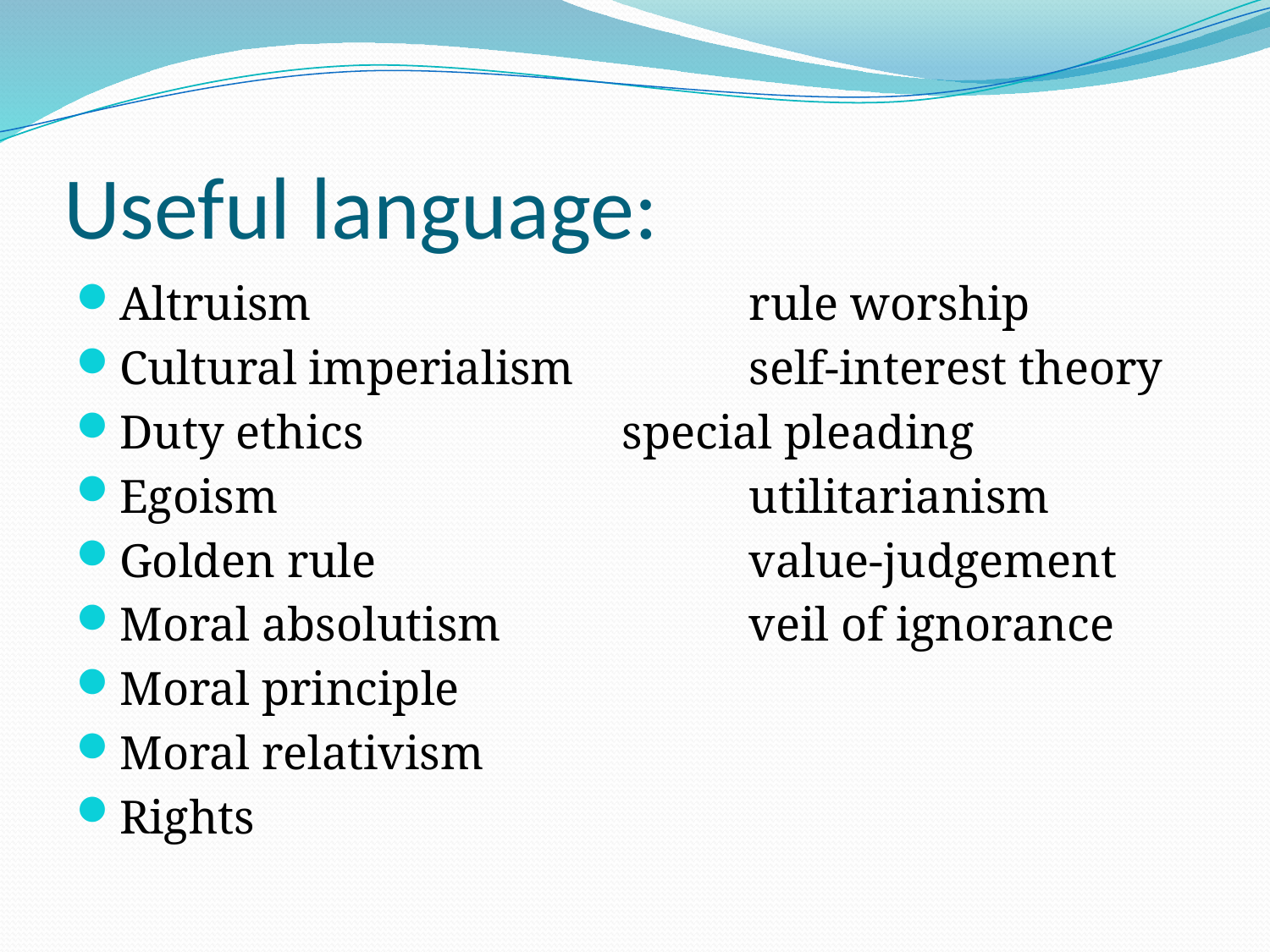

# Useful language:
Altruism				rule worship
Cultural imperialism		self-interest theory
Duty ethics			special pleading
Egoism				utilitarianism
Golden rule			value-judgement
Moral absolutism		veil of ignorance
Moral principle
Moral relativism
Rights